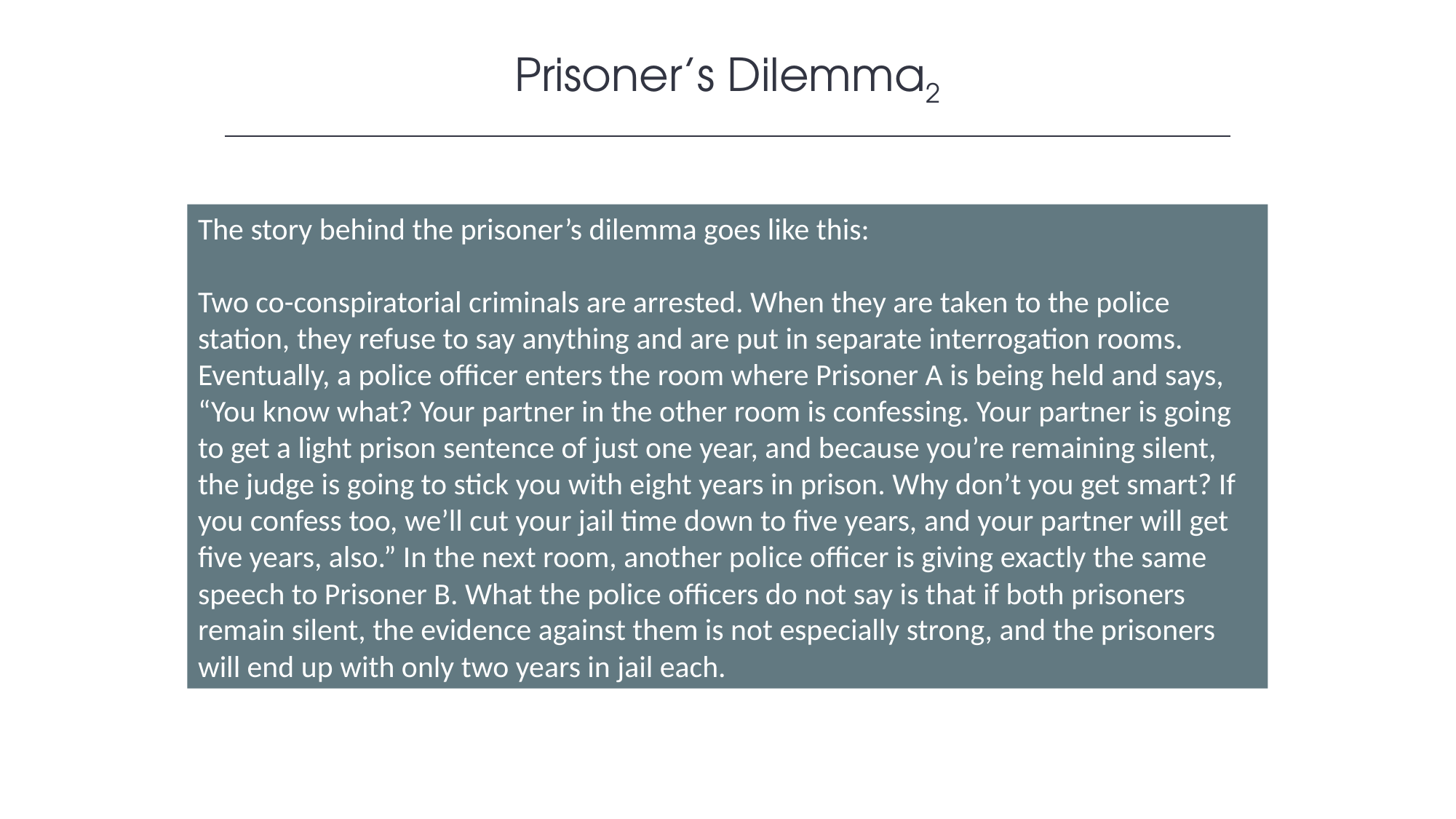

Prisoner’s Dilemma2
The story behind the prisoner’s dilemma goes like this:

Two co-conspiratorial criminals are arrested. When they are taken to the police station, they refuse to say anything and are put in separate interrogation rooms. Eventually, a police officer enters the room where Prisoner A is being held and says, “You know what? Your partner in the other room is confessing. Your partner is going to get a light prison sentence of just one year, and because you’re remaining silent, the judge is going to stick you with eight years in prison. Why don’t you get smart? If you confess too, we’ll cut your jail time down to five years, and your partner will get five years, also.” In the next room, another police officer is giving exactly the same speech to Prisoner B. What the police officers do not say is that if both prisoners remain silent, the evidence against them is not especially strong, and the prisoners will end up with only two years in jail each.